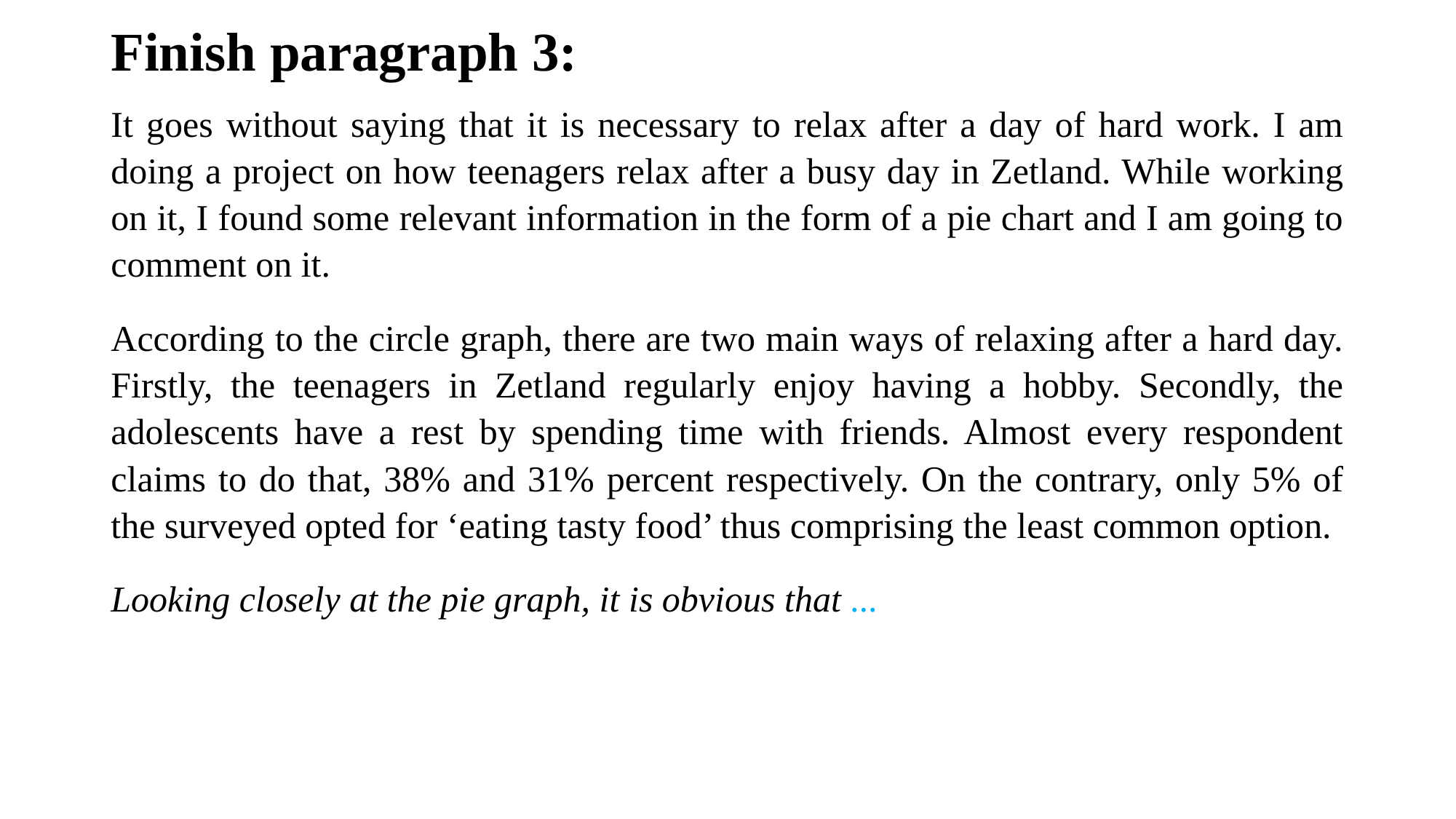

# Finish paragraph 3:
It goes without saying that it is necessary to relax after a day of hard work. I am doing a project on how teenagers relax after a busy day in Zetland. While working on it, I found some relevant information in the form of a pie chart and I am going to comment on it.
According to the circle graph, there are two main ways of relaxing after a hard day. Firstly, the teenagers in Zetland regularly enjoy having a hobby. Secondly, the adolescents have a rest by spending time with friends. Almost every respondent claims to do that, 38% and 31% percent respectively. On the contrary, only 5% of the surveyed opted for ‘eating tasty food’ thus comprising the least common option.
Looking closely at the pie graph, it is obvious that ...